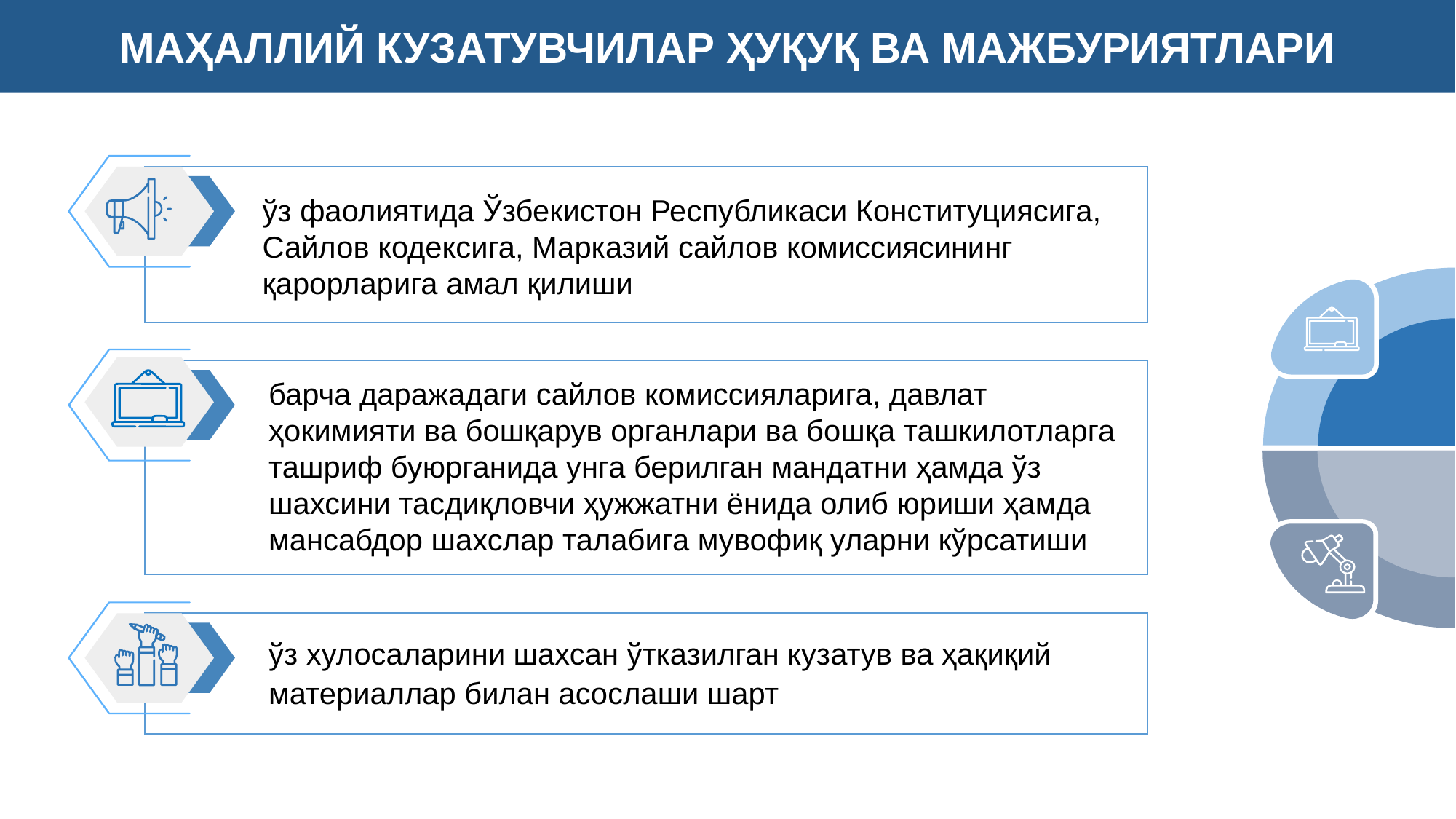

МАҲАЛЛИЙ КУЗАТУВЧИЛАР ҲУҚУҚ ВА МАЖБУРИЯТЛАРИ

ўз фаолиятида Ўзбекистон Республикаси Конституциясига, Сайлов кодексига, Марказий сайлов комиссиясининг қарорларига амал қилиши

барча даражадаги сайлов комиссияларига, давлат ҳокимияти ва бошқарув органлари ва бошқа ташкилотларга ташриф буюрганида унга берилган мандатни ҳамда ўз шахсини тасдиқловчи ҳужжатни ёнида олиб юриши ҳамда мансабдор шахслар талабига мувофиқ уларни кўрсатиши

ўз хулосаларини шахсан ўтказилган кузатув ва ҳақиқий материаллар билан асослаши шарт